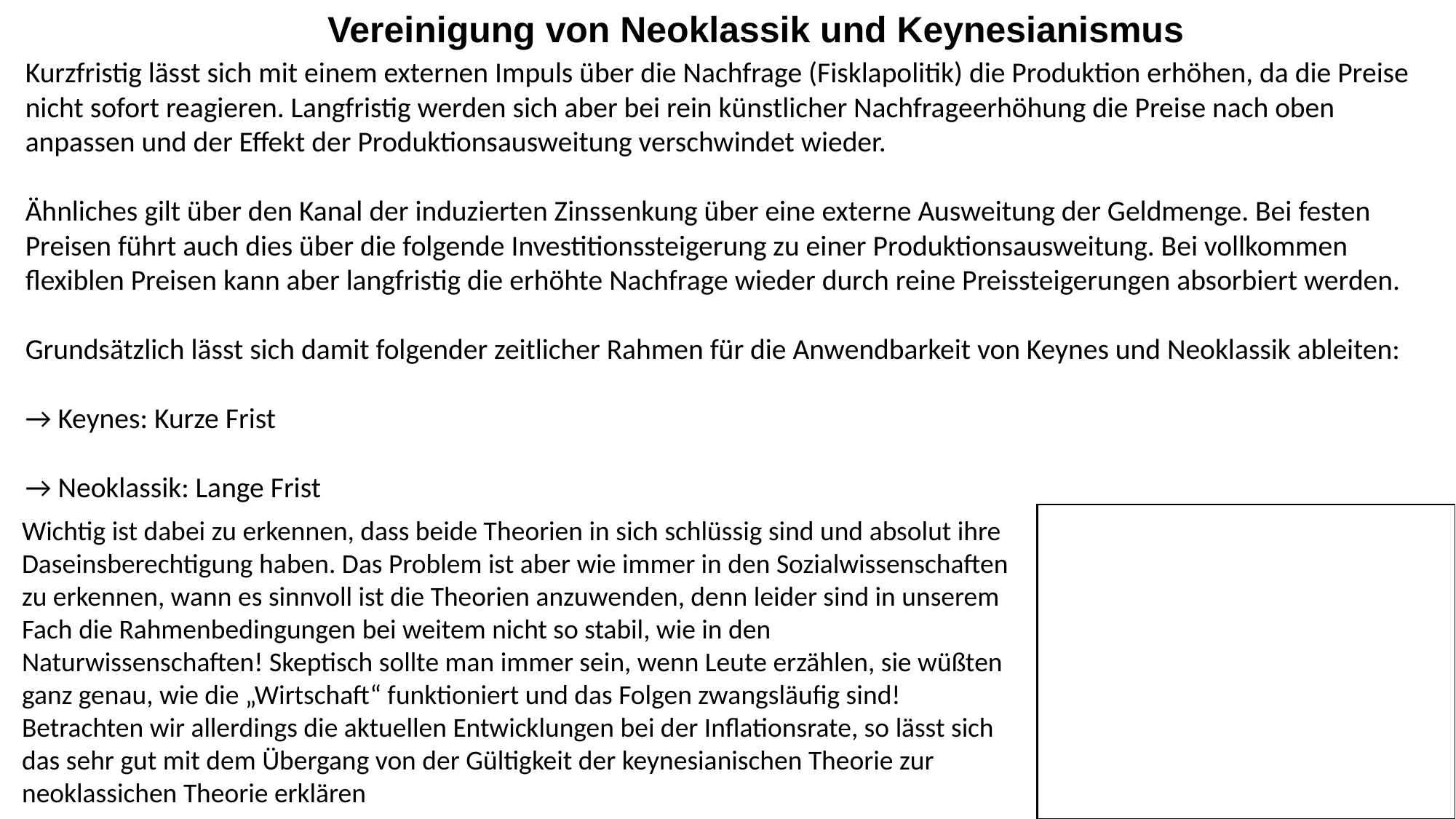

Vereinigung von Neoklassik und Keynesianismus
Kurzfristig lässt sich mit einem externen Impuls über die Nachfrage (Fisklapolitik) die Produktion erhöhen, da die Preise nicht sofort reagieren. Langfristig werden sich aber bei rein künstlicher Nachfrageerhöhung die Preise nach oben anpassen und der Effekt der Produktionsausweitung verschwindet wieder.

Ähnliches gilt über den Kanal der induzierten Zinssenkung über eine externe Ausweitung der Geldmenge. Bei festen Preisen führt auch dies über die folgende Investitionssteigerung zu einer Produktionsausweitung. Bei vollkommen flexiblen Preisen kann aber langfristig die erhöhte Nachfrage wieder durch reine Preissteigerungen absorbiert werden.

Grundsätzlich lässt sich damit folgender zeitlicher Rahmen für die Anwendbarkeit von Keynes und Neoklassik ableiten:

→ Keynes: Kurze Frist

→ Neoklassik: Lange Frist

Wichtig ist dabei zu erkennen, dass beide Theorien in sich schlüssig sind und absolut ihre Daseinsberechtigung haben. Das Problem ist aber wie immer in den Sozialwissenschaften zu erkennen, wann es sinnvoll ist die Theorien anzuwenden, denn leider sind in unserem Fach die Rahmenbedingungen bei weitem nicht so stabil, wie in den Naturwissenschaften! Skeptisch sollte man immer sein, wenn Leute erzählen, sie wüßten ganz genau, wie die „Wirtschaft“ funktioniert und das Folgen zwangsläufig sind! Betrachten wir allerdings die aktuellen Entwicklungen bei der Inflationsrate, so lässt sich das sehr gut mit dem Übergang von der Gültigkeit der keynesianischen Theorie zur neoklassichen Theorie erklären